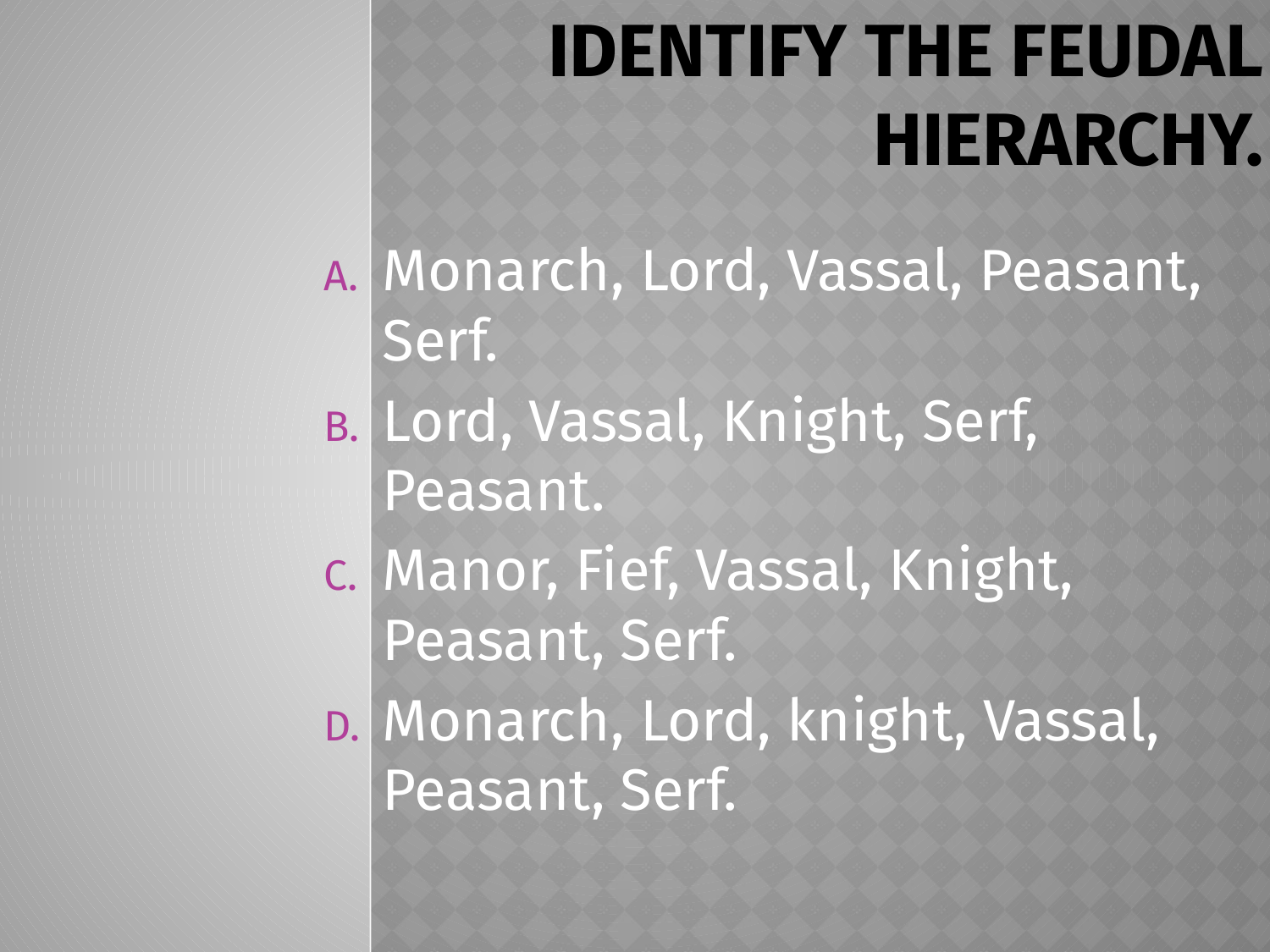

# Identify the Feudal hierarchy.
Monarch, Lord, Vassal, Peasant, Serf.
Lord, Vassal, Knight, Serf, Peasant.
Manor, Fief, Vassal, Knight, Peasant, Serf.
Monarch, Lord, knight, Vassal, Peasant, Serf.